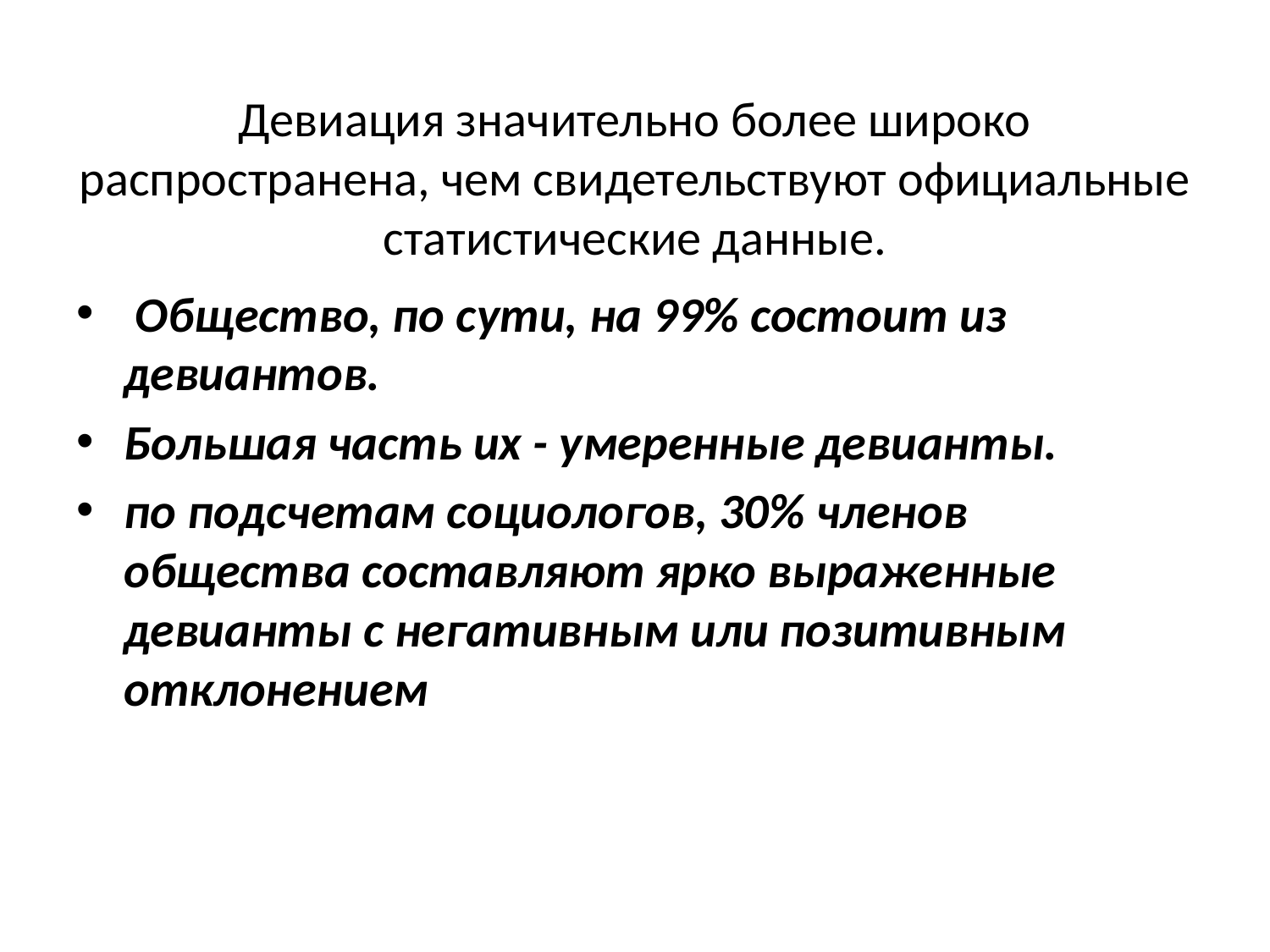

# Девиация значительно более широко распространена, чем свидетельствуют официальные статистические данные.
 Общество, по сути, на 99% состоит из девиантов.
Большая часть их - умеренные девианты.
по подсчетам социологов, 30% членов общества составляют ярко выраженные девианты с негативным или позитивным отклонением